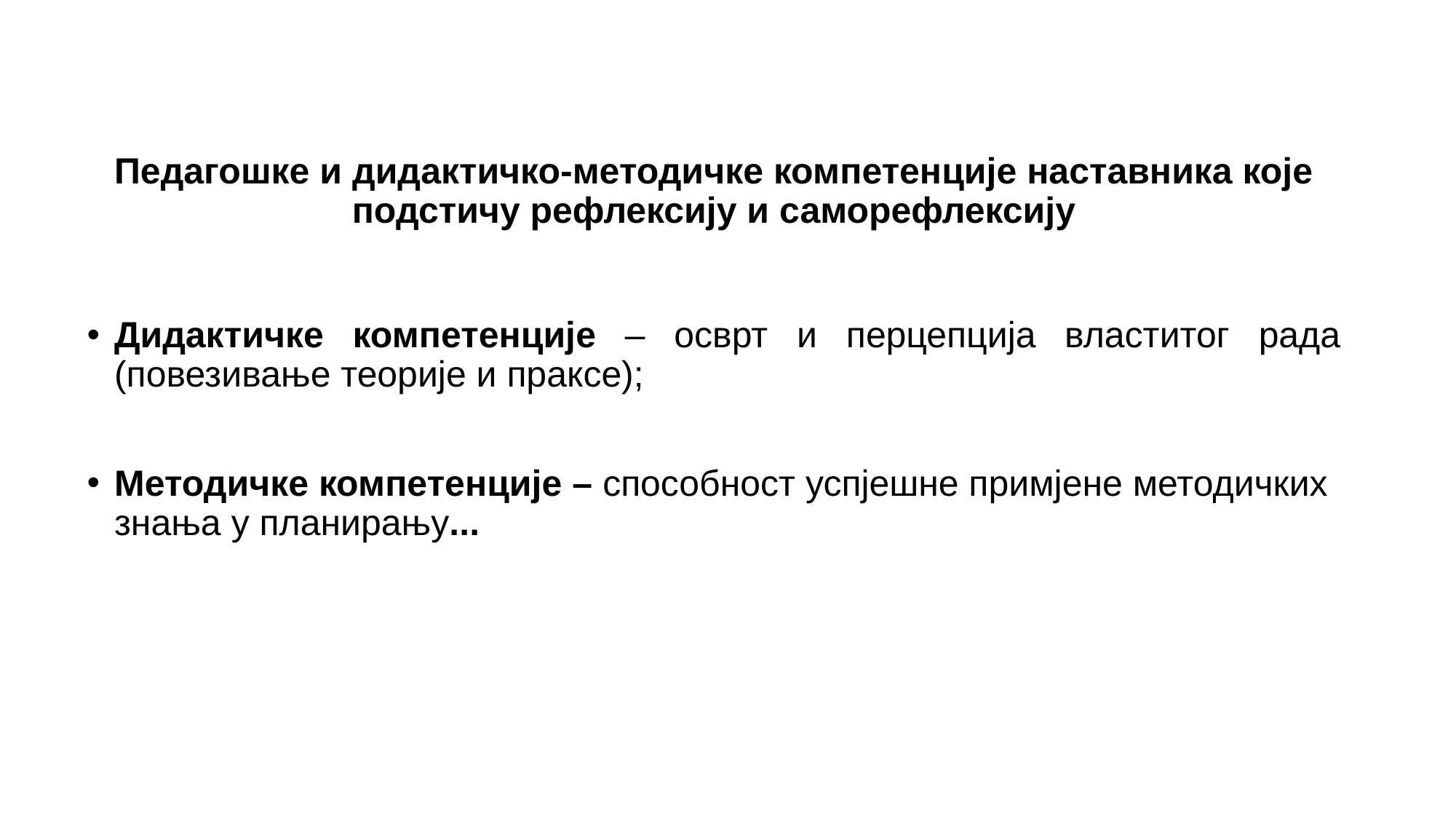

# Педагошке и дидактичко-методичке компетенције наставника које подстичу рефлексију и саморефлексију
Дидактичке компетенције – осврт и перцепција властитог рада (повезивање теорије и праксе);

Методичке компетенције – способност успјешне примјене методичких знања у планирању...